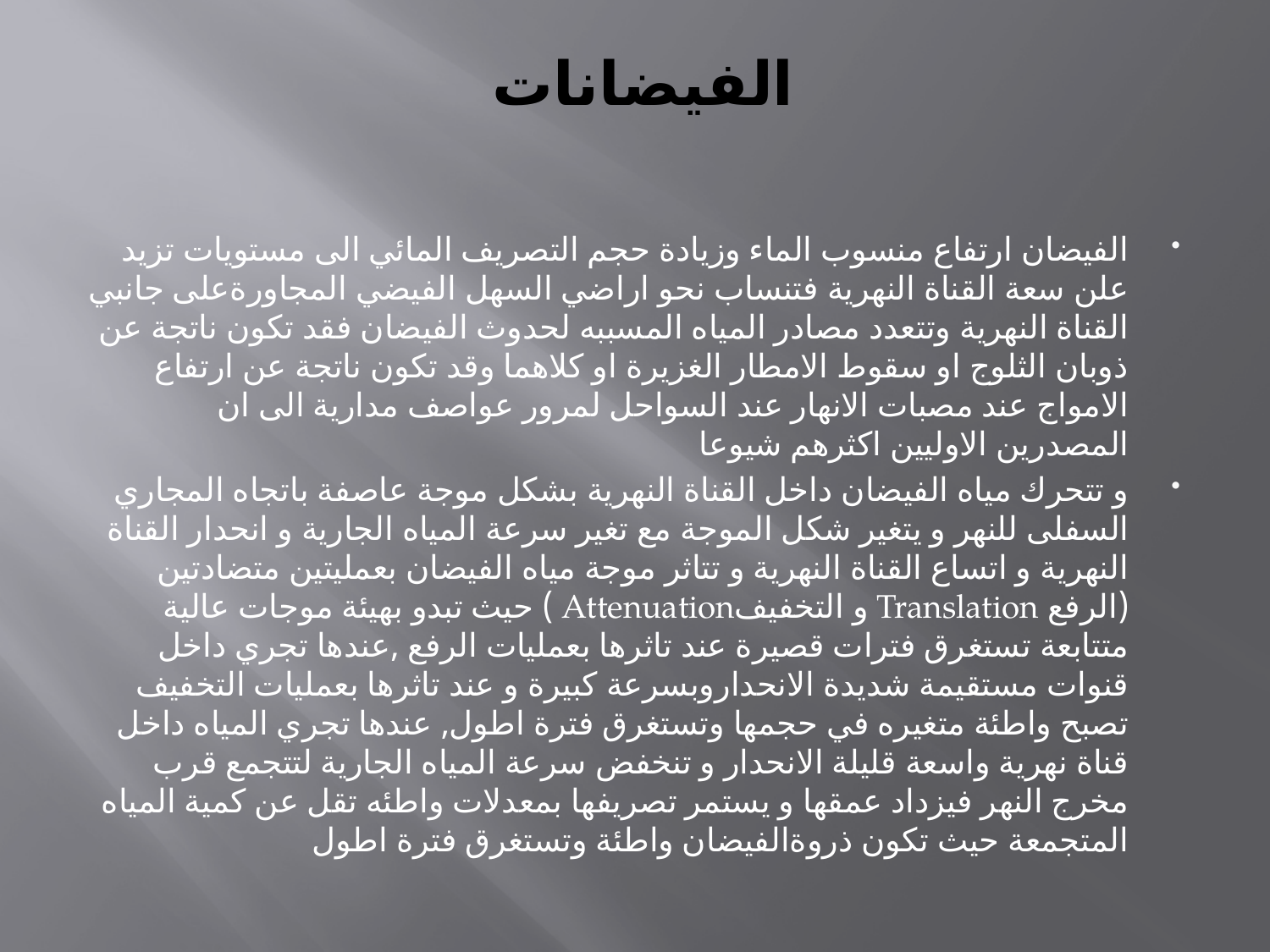

# الفيضانات
الفيضان ارتفاع منسوب الماء وزيادة حجم التصريف المائي الى مستويات تزيد علن سعة القناة النهرية فتنساب نحو اراضي السهل الفيضي المجاورةعلى جانبي القناة النهرية وتتعدد مصادر المياه المسببه لحدوث الفيضان فقد تكون ناتجة عن ذوبان الثلوج او سقوط الامطار الغزيرة او كلاهما وقد تكون ناتجة عن ارتفاع الامواج عند مصبات الانهار عند السواحل لمرور عواصف مدارية الى ان المصدرين الاوليين اكثرهم شيوعا
و تتحرك مياه الفيضان داخل القناة النهرية بشكل موجة عاصفة باتجاه المجاري السفلى للنهر و يتغير شكل الموجة مع تغير سرعة المياه الجارية و انحدار القناة النهرية و اتساع القناة النهرية و تتاثر موجة مياه الفيضان بعمليتين متضادتين (الرفع Translation و التخفيفAttenuation ) حيث تبدو بهيئة موجات عالية متتابعة تستغرق فترات قصيرة عند تاثرها بعمليات الرفع ,عندها تجري داخل قنوات مستقيمة شديدة الانحداروبسرعة كبيرة و عند تاثرها بعمليات التخفيف تصبح واطئة متغيره في حجمها وتستغرق فترة اطول, عندها تجري المياه داخل قناة نهرية واسعة قليلة الانحدار و تنخفض سرعة المياه الجارية لتتجمع قرب مخرج النهر فيزداد عمقها و يستمر تصريفها بمعدلات واطئه تقل عن كمية المياه المتجمعة حيث تكون ذروةالفيضان واطئة وتستغرق فترة اطول